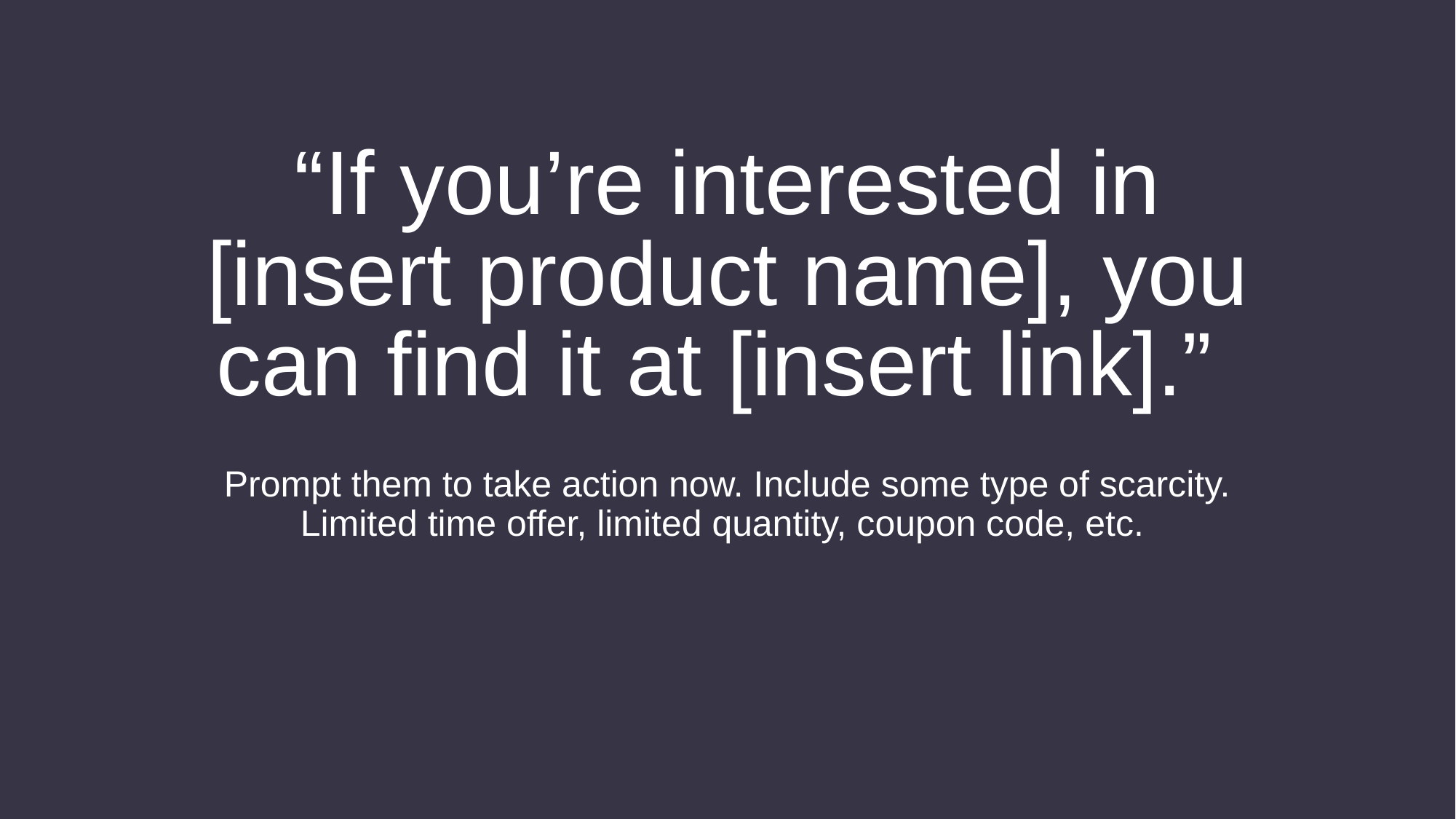

# “If you’re interested in [insert product name], you can find it at [insert link].”
Prompt them to take action now. Include some type of scarcity. Limited time offer, limited quantity, coupon code, etc.